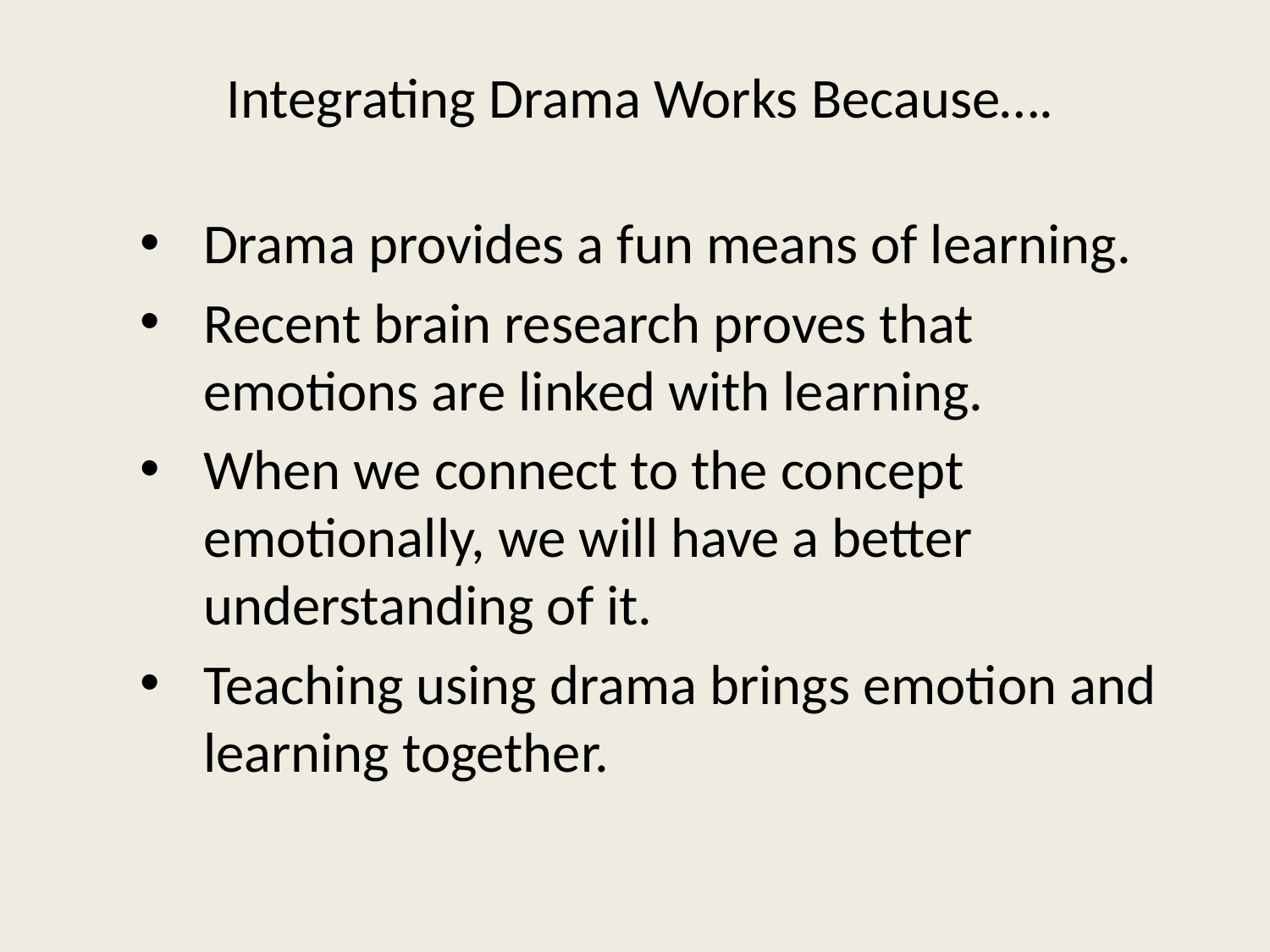

# Integrating Drama Works Because….
Drama provides a fun means of learning.
Recent brain research proves that emotions are linked with learning.
When we connect to the concept emotionally, we will have a better understanding of it.
Teaching using drama brings emotion and learning together.